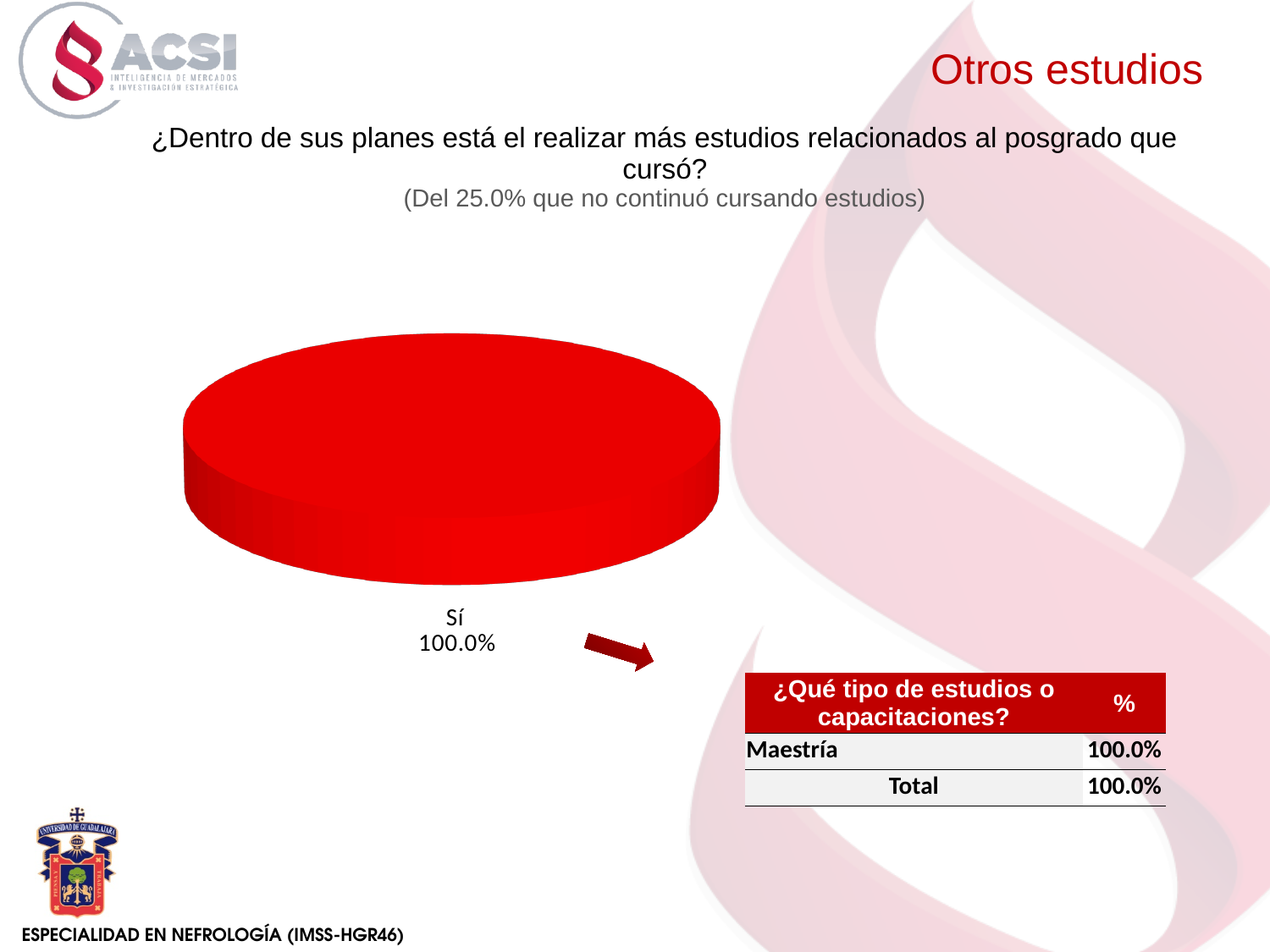

[unsupported chart]

Otros estudios
¿Dentro de sus planes está el realizar más estudios relacionados al posgrado que cursó?
(Del 25.0% que no continuó cursando estudios)

| ¿Qué tipo de estudios o capacitaciones? | % |
| --- | --- |
| Maestría | 100.0% |
| Total | 100.0% |